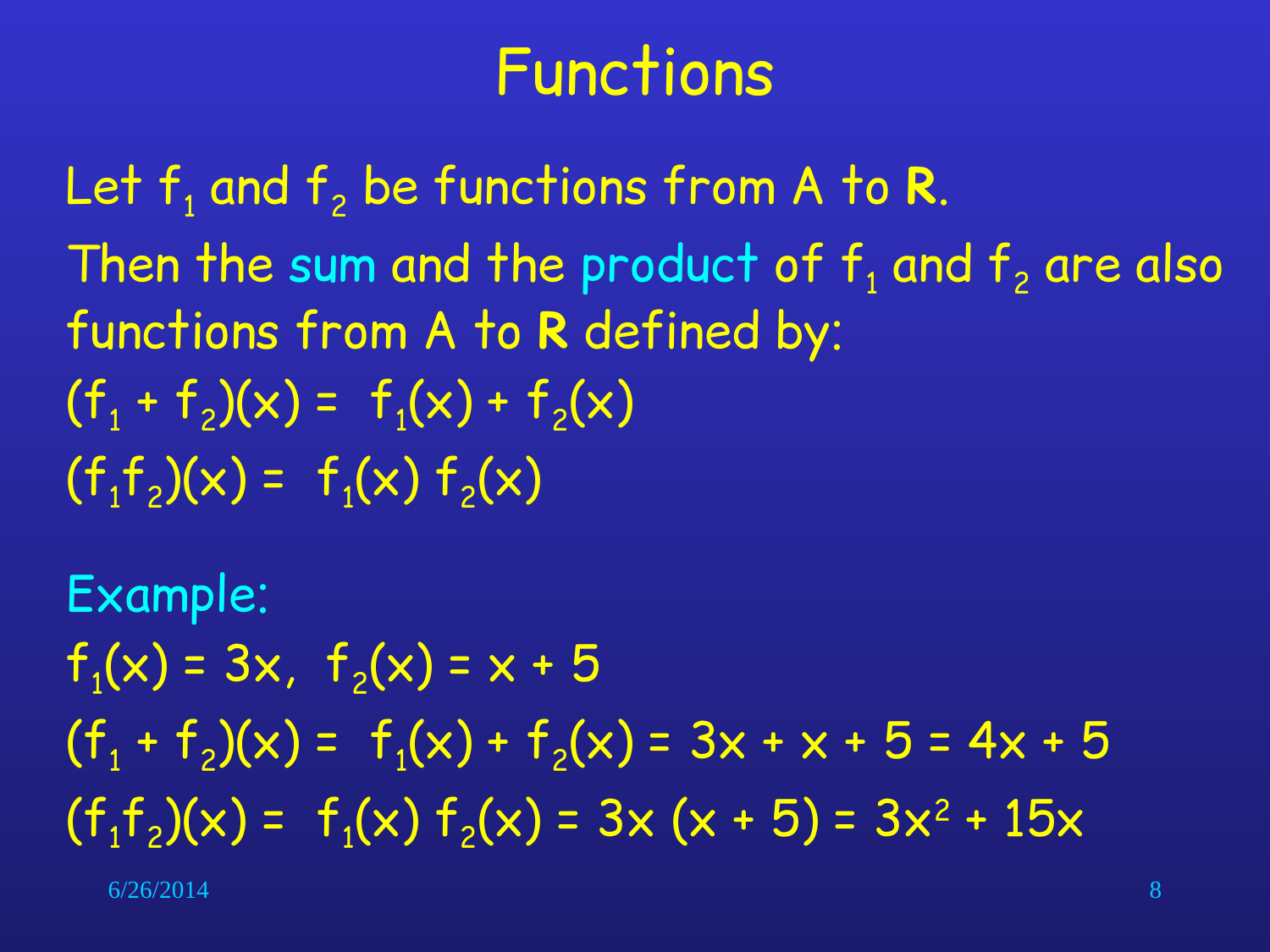

# Functions
Let f1 and f2 be functions from A to R.
Then the sum and the product of f1 and f2 are also functions from A to R defined by:
(f1 + f2)(x) =  f1(x) + f2(x)
(f1f2)(x) =  f1(x) f2(x)

Example:
f1(x) = 3x,  f2(x) = x + 5
(f1 + f2)(x) =  f1(x) + f2(x) = 3x + x + 5 = 4x + 5
(f1f2)(x) =  f1(x) f2(x) = 3x (x + 5) = 3x2 + 15x
6/26/2014
8